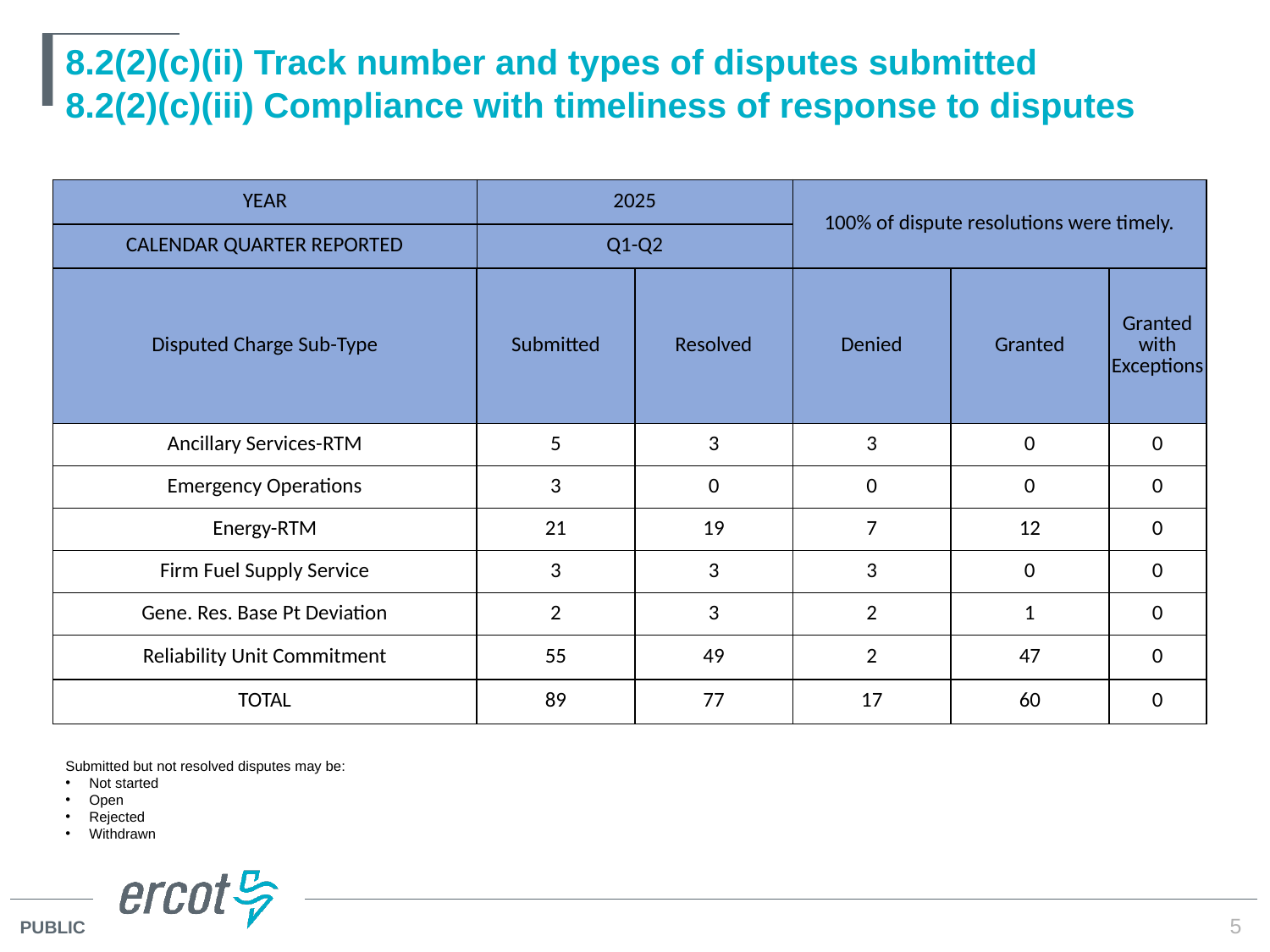

# 8.2(2)(c)(ii) Track number and types of disputes submitted 8.2(2)(c)(iii) Compliance with timeliness of response to disputes
| YEAR | 2025 |  | 100% of dispute resolutions were timely. |  |  |
| --- | --- | --- | --- | --- | --- |
| CALENDAR QUARTER REPORTED | Q1-Q2 |  |  |  |  |
| Disputed Charge Sub-Type | Submitted | Resolved | Denied | Granted | Granted with Exceptions |
| Ancillary Services-RTM | 5 | 3 | 3 | 0 | 0 |
| Emergency Operations | 3 | 0 | 0 | 0 | 0 |
| Energy-RTM | 21 | 19 | 7 | 12 | 0 |
| Firm Fuel Supply Service | 3 | 3 | 3 | 0 | 0 |
| Gene. Res. Base Pt Deviation | 2 | 3 | 2 | 1 | 0 |
| Reliability Unit Commitment | 55 | 49 | 2 | 47 | 0 |
| TOTAL | 89 | 77 | 17 | 60 | 0 |
Submitted but not resolved disputes may be:
Not started
Open
Rejected
Withdrawn
5